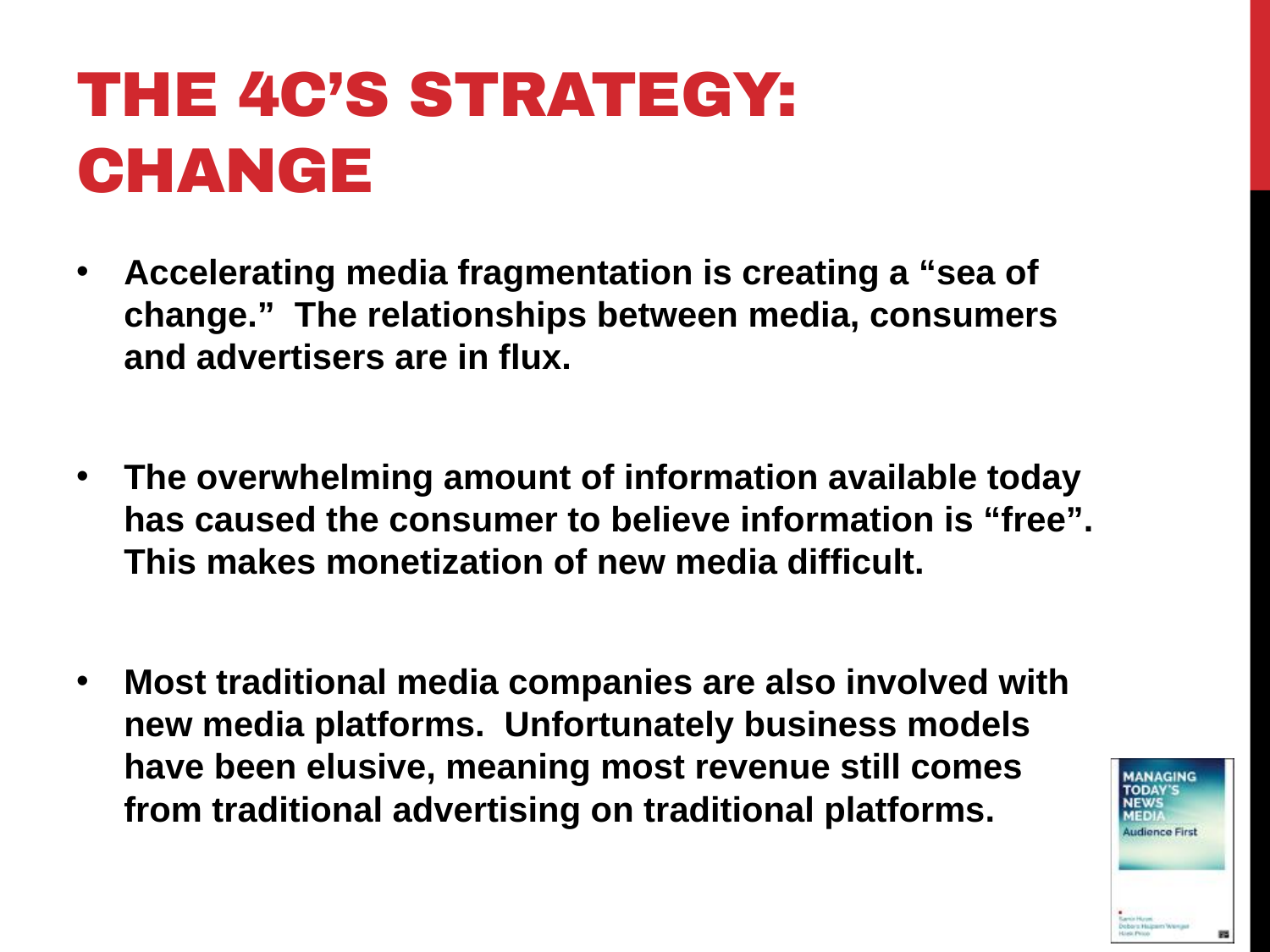

# The 4c’s strategy: Change
Accelerating media fragmentation is creating a “sea of change.”  The relationships between media, consumers and advertisers are in flux.

The overwhelming amount of information available today has caused the consumer to believe information is “free”.  This makes monetization of new media difficult.

Most traditional media companies are also involved with new media platforms.  Unfortunately business models have been elusive, meaning most revenue still comes from traditional advertising on traditional platforms.